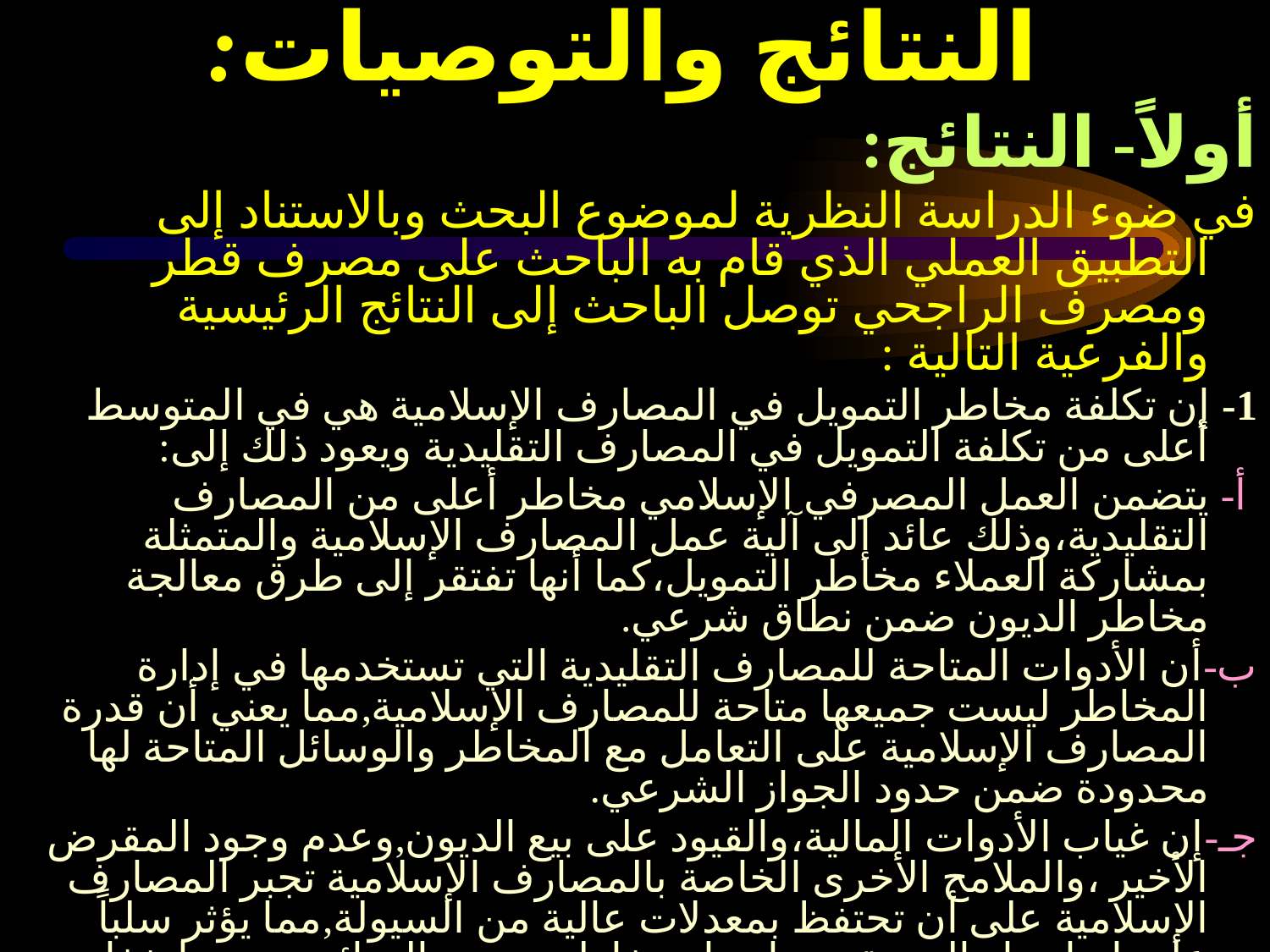

# النتائج والتوصيات:
أولاً- النتائج:
في ضوء الدراسة النظرية لموضوع البحث وبالاستناد إلى التطبيق العملي الذي قام به الباحث على مصرف قطر ومصرف الراجحي توصل الباحث إلى النتائج الرئيسية والفرعية التالية :
1- إن تكلفة مخاطر التمويل في المصارف الإسلامية هي في المتوسط أعلى من تكلفة التمويل في المصارف التقليدية ويعود ذلك إلى:
 أ- يتضمن العمل المصرفي الإسلامي مخاطر أعلى من المصارف التقليدية،وذلك عائد إلى آلية عمل المصارف الإسلامية والمتمثلة بمشاركة العملاء مخاطر التمويل،كما أنها تفتقر إلى طرق معالجة مخاطر الديون ضمن نطاق شرعي.
ب-أن الأدوات المتاحة للمصارف التقليدية التي تستخدمها في إدارة المخاطر ليست جميعها متاحة للمصارف الإسلامية,مما يعني أن قدرة المصارف الإسلامية على التعامل مع المخاطر والوسائل المتاحة لها محدودة ضمن حدود الجواز الشرعي.
جـ-إن غياب الأدوات المالية،والقيود على بيع الديون,وعدم وجود المقرض الأخير ،والملامح الأخرى الخاصة بالمصارف الإسلامية تجبر المصارف الإسلامية على أن تحتفظ بمعدلات عالية من السيولة,مما يؤثر سلباً على إيراديها والنتيجة هي ازدياد مخاطر سحب الودائع،بسبب انخفاض معدل العائد على الودائع.